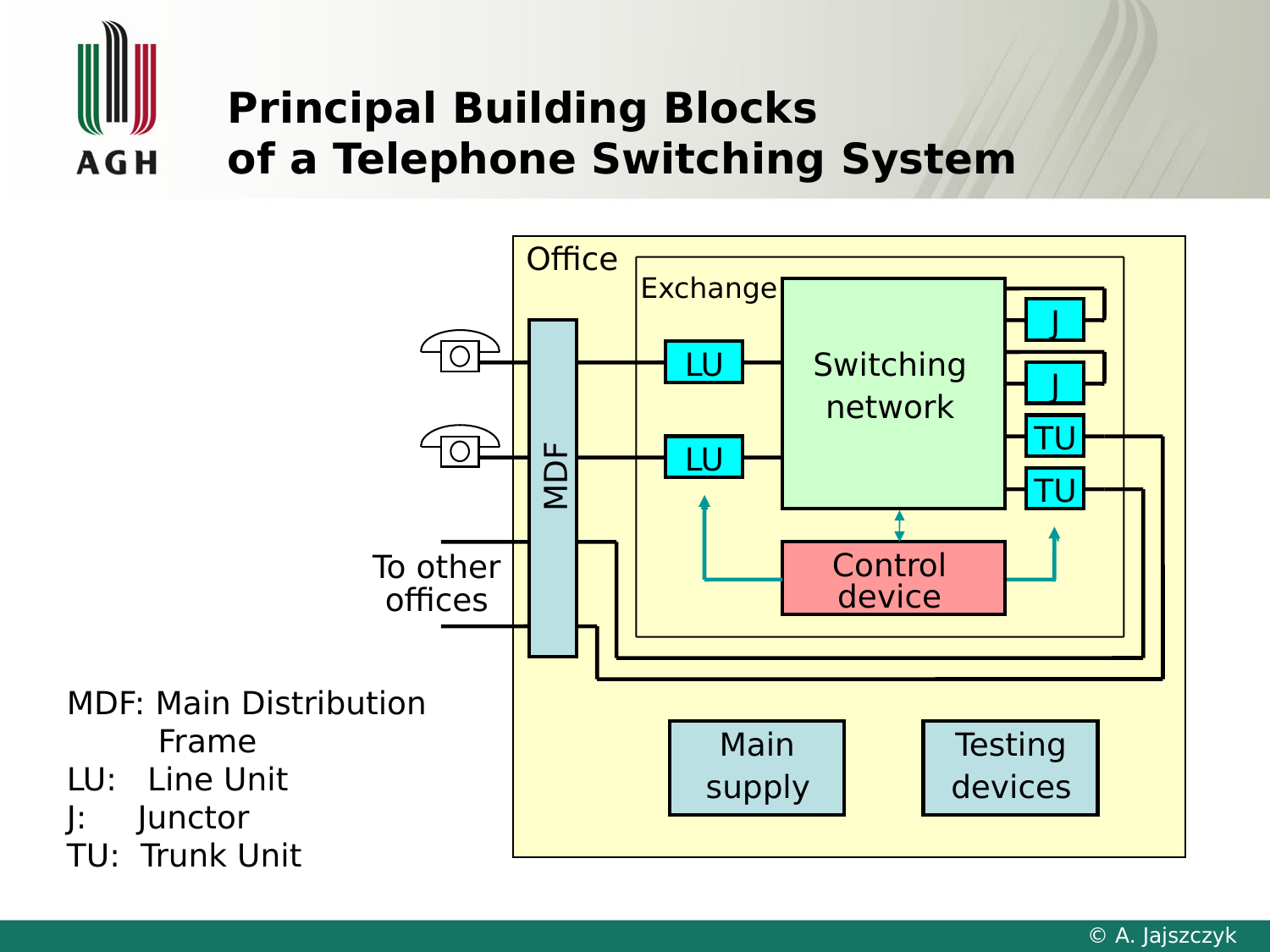

# Principal Building Blocks of a Telephone Switching System
Office

Exchange

Switching

network

J

J

MDF

To other
offices

LU

LU

TU

TU

Control

device

MDF: Main Distribution
         Frame
LU:   Line Unit
J:     Junctor
TU:  Trunk Unit
Main
Testing

  supply
  devices